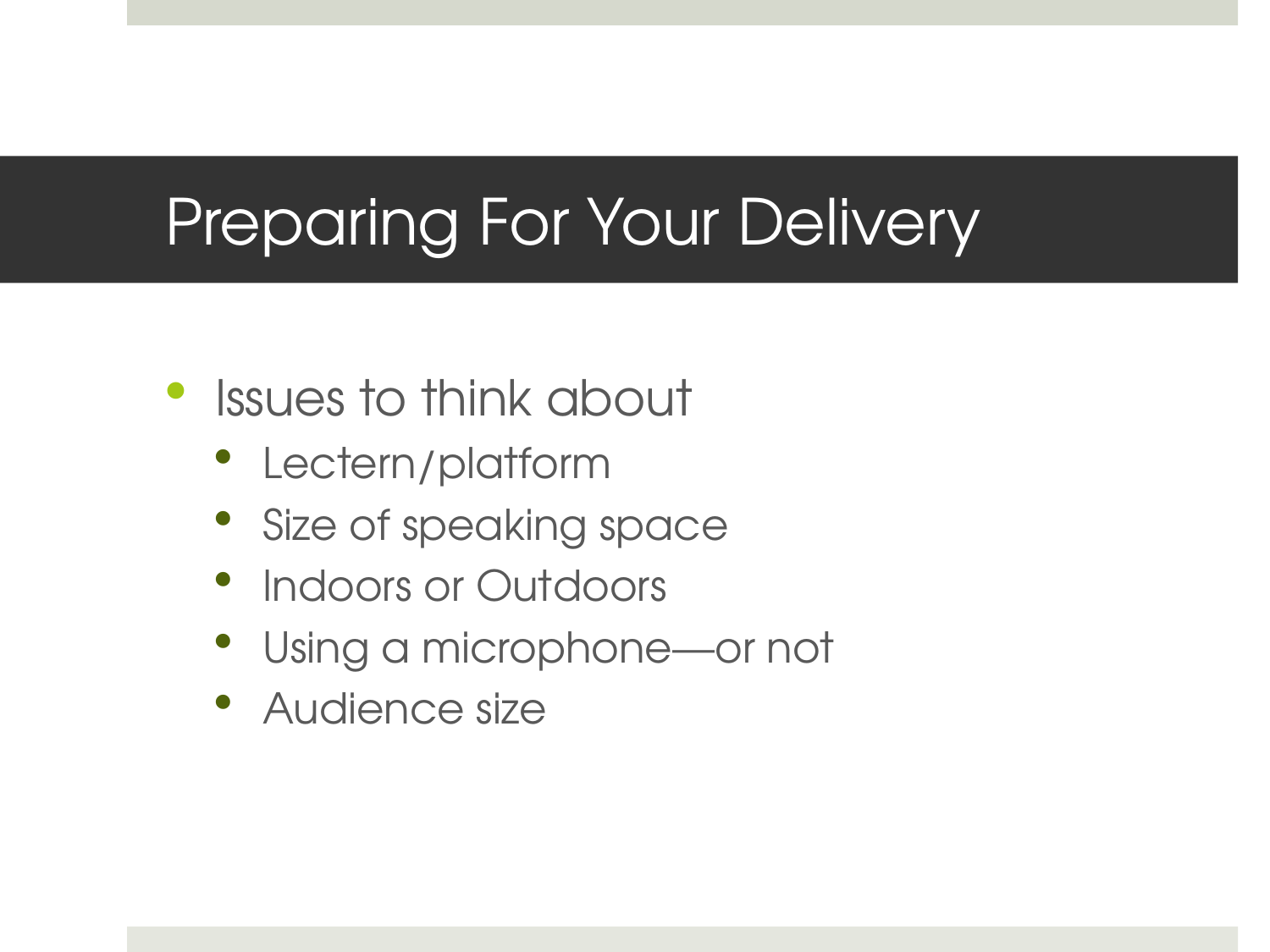

# Preparing For Your Delivery
Issues to think about
Lectern/platform
Size of speaking space
Indoors or Outdoors
Using a microphone—or not
Audience size